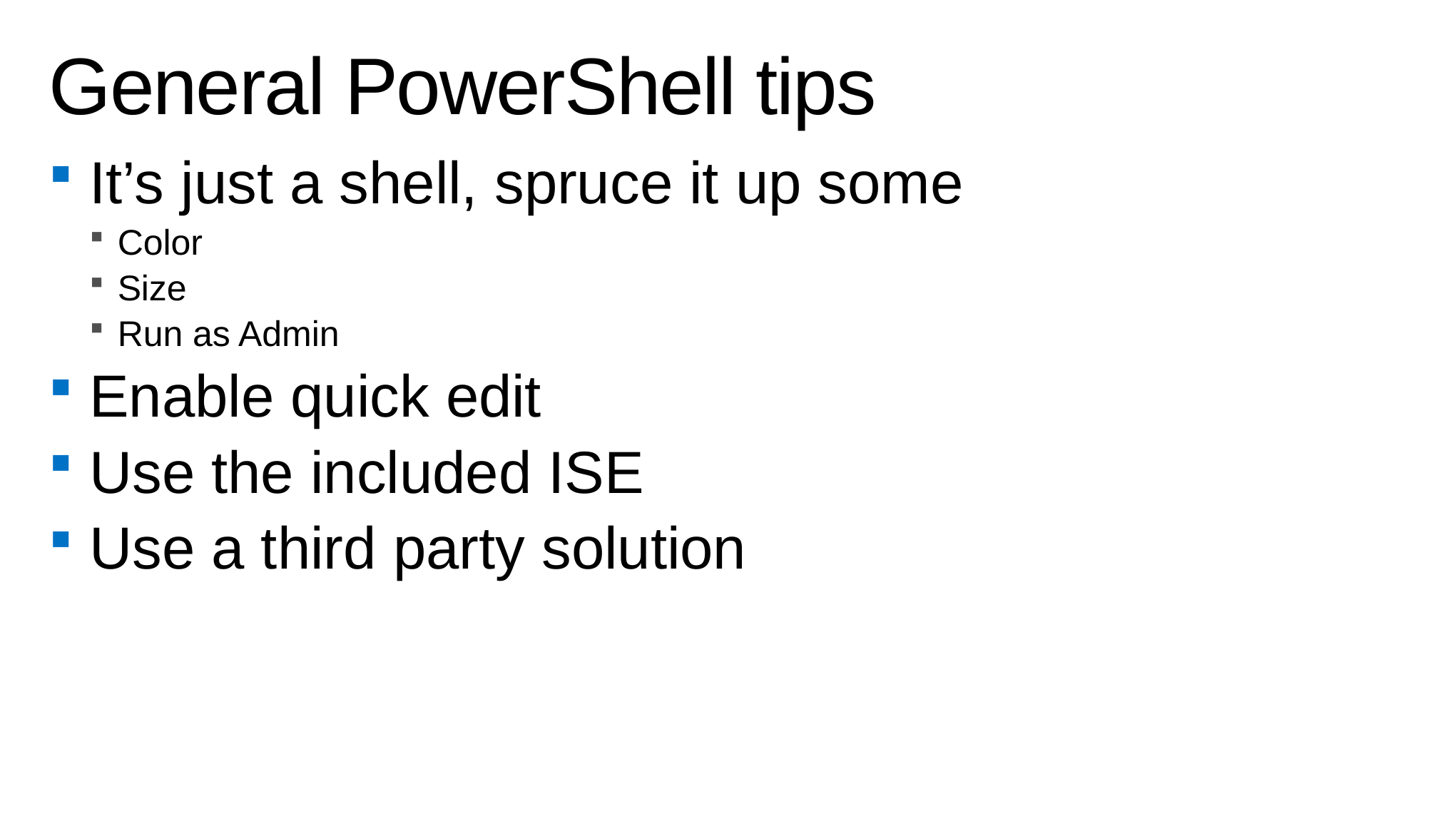

# General PowerShell tips
It’s just a shell, spruce it up some
Color
Size
Run as Admin
Enable quick edit
Use the included ISE
Use a third party solution